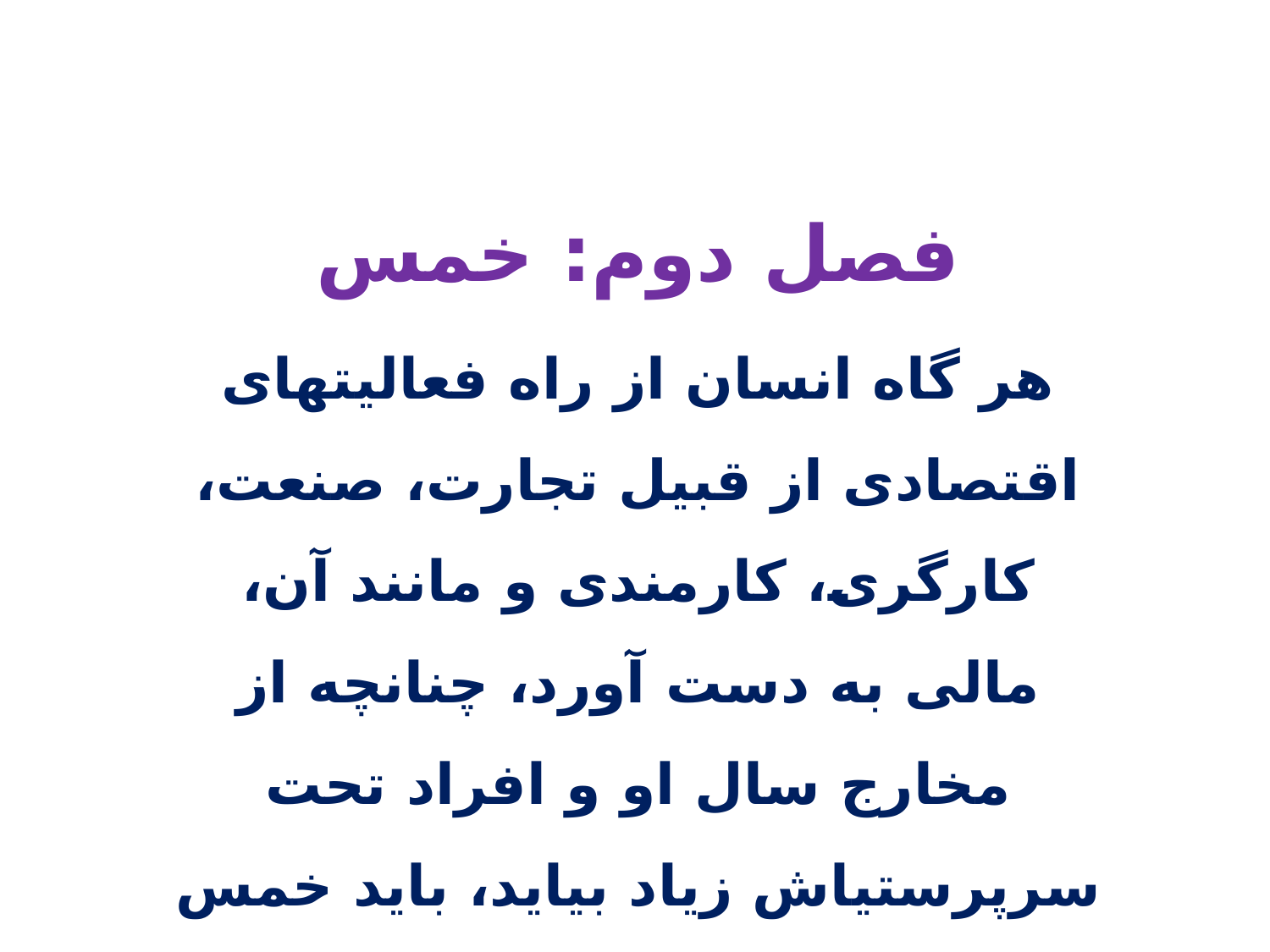

فصل دوم: خمس
هر گاه انسان از راه فعالیتهای اقتصادی از قبیل تجارت، صنعت، کارگری، کارمندی و مانند آن، مالی به دست آورد، چنانچه از مخارج سال او و افراد تحت سرپرستی­اش زیاد بیاید، باید خمس مقدار زائد را بپردازد.